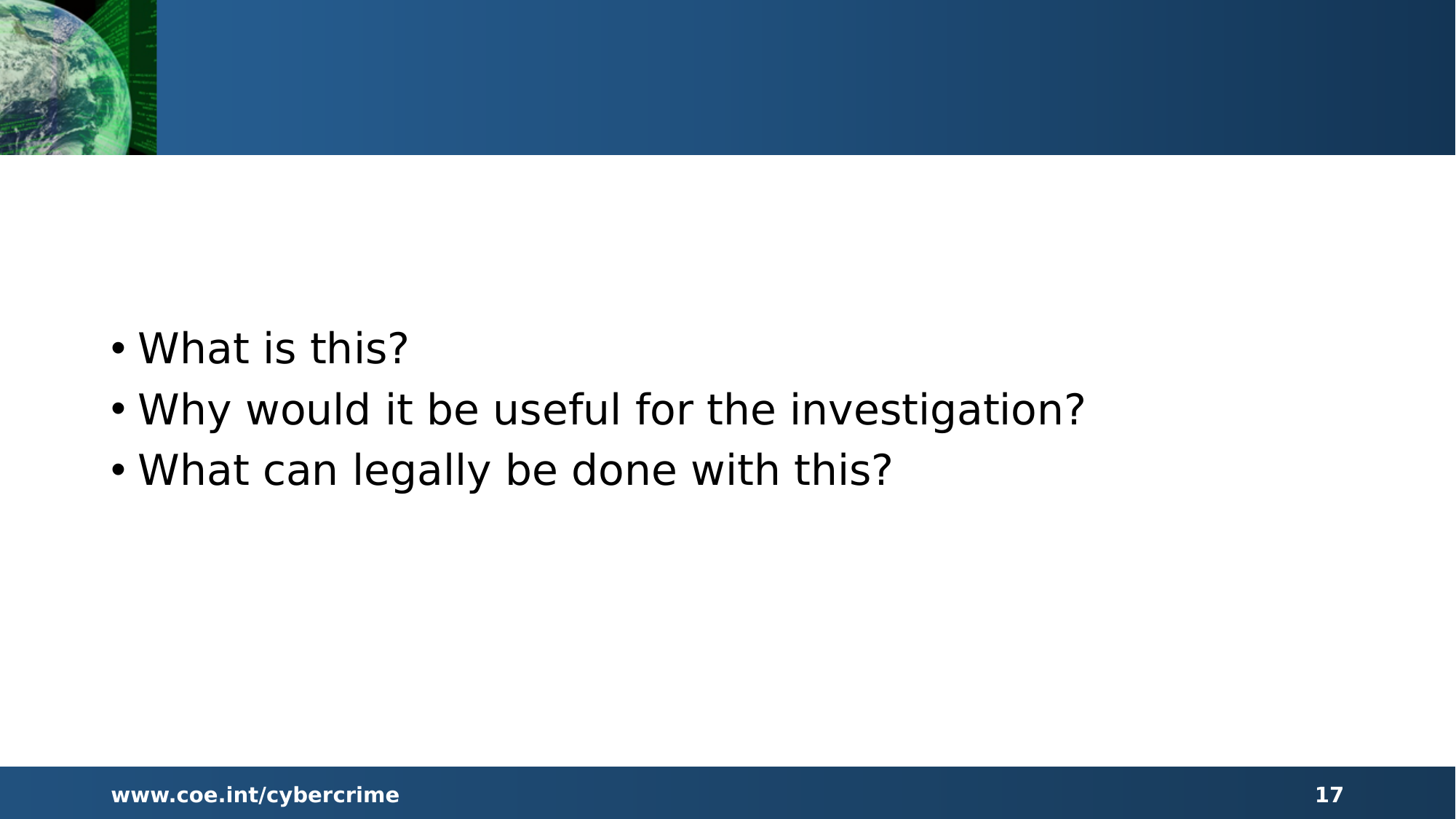

#
What is this?
Why would it be useful for the investigation?
What can legally be done with this?
www.coe.int/cybercrime
17